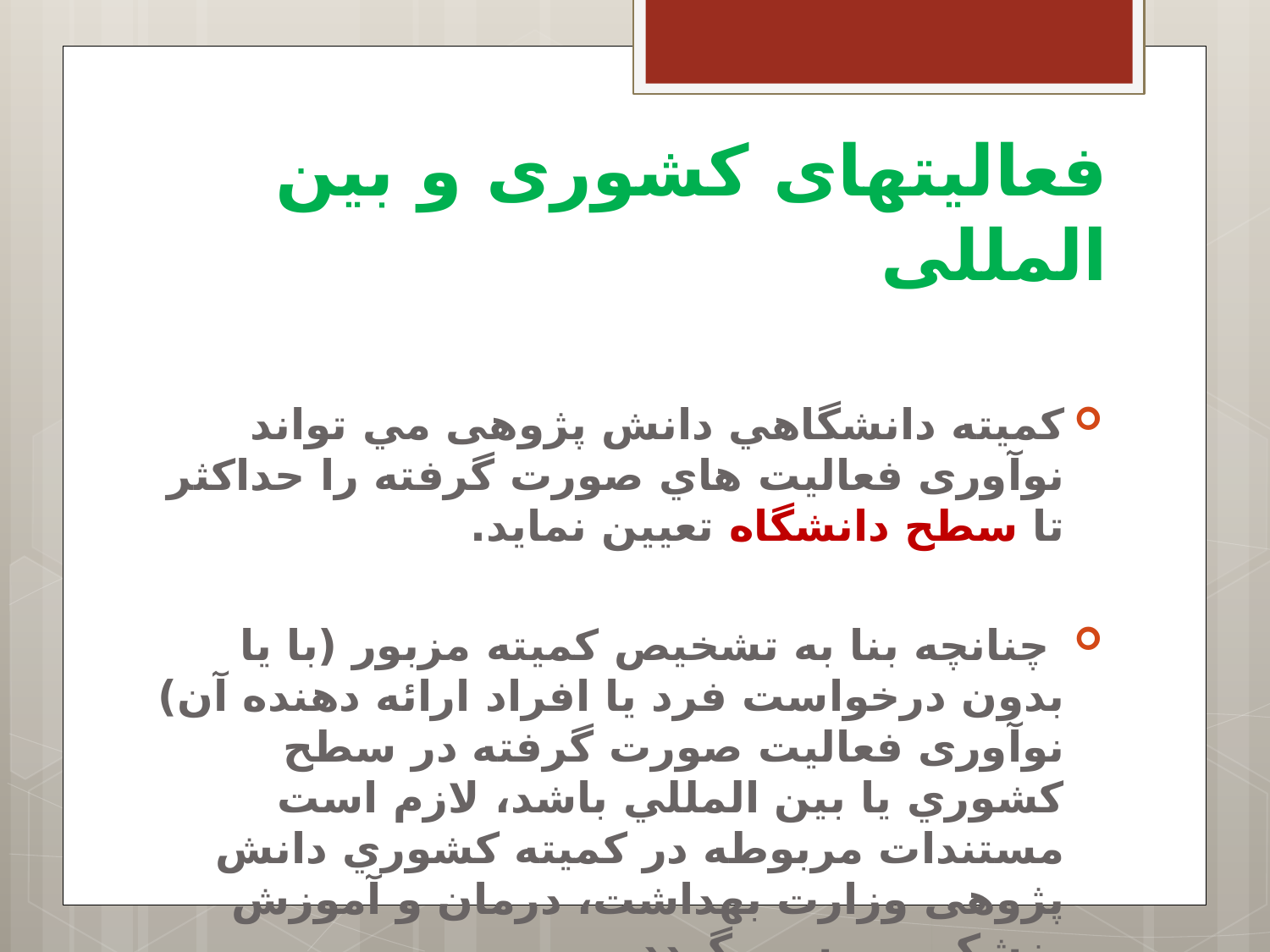

# فعالیتهای کشوری و بین المللی
کميته دانشگاهي دانش پژوهی مي تواند نوآوری فعاليت هاي صورت گرفته را حداکثر تا سطح دانشگاه تعيين نمايد.

 چنانچه بنا به تشخيص کميته مزبور (با يا بدون درخواست فرد يا افراد ارائه دهنده آن) نوآوری فعاليت صورت گرفته در سطح كشوري يا بين المللي باشد، لازم است مستندات مربوطه در كميته كشوري دانش پژوهی وزارت بهداشت، درمان و آموزش پزشکي بررسي گردد.